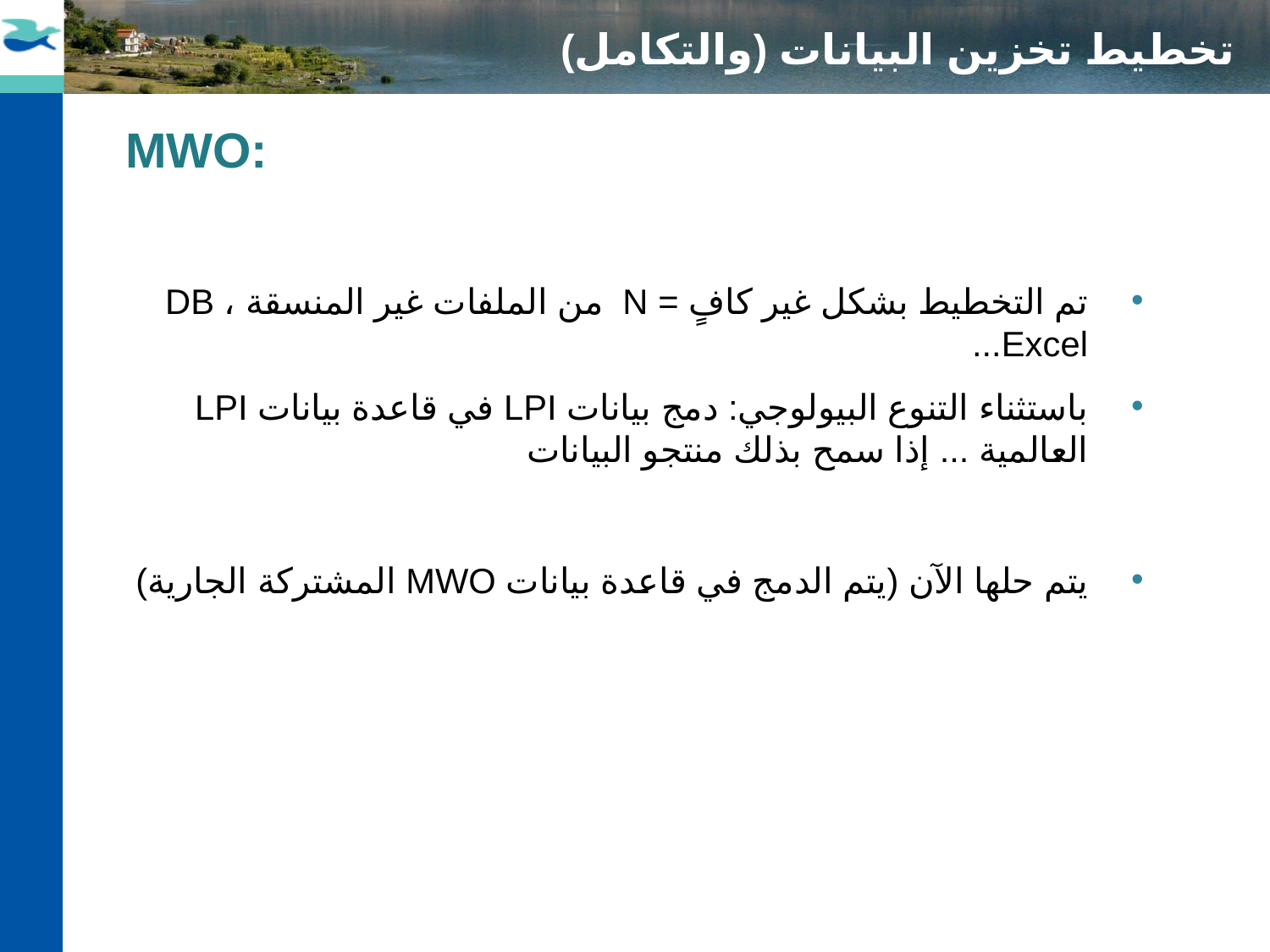

# تخطيط تخزين البيانات (والتكامل)
MWO:

تم التخطيط بشكل غير كافٍ = N  من الملفات غير المنسقة DB ، Excel...
باستثناء التنوع البيولوجي: دمج بيانات LPI في قاعدة بيانات LPI العالمية ... إذا سمح بذلك منتجو البيانات

يتم حلها الآن (يتم الدمج في قاعدة بيانات MWO المشتركة الجارية)